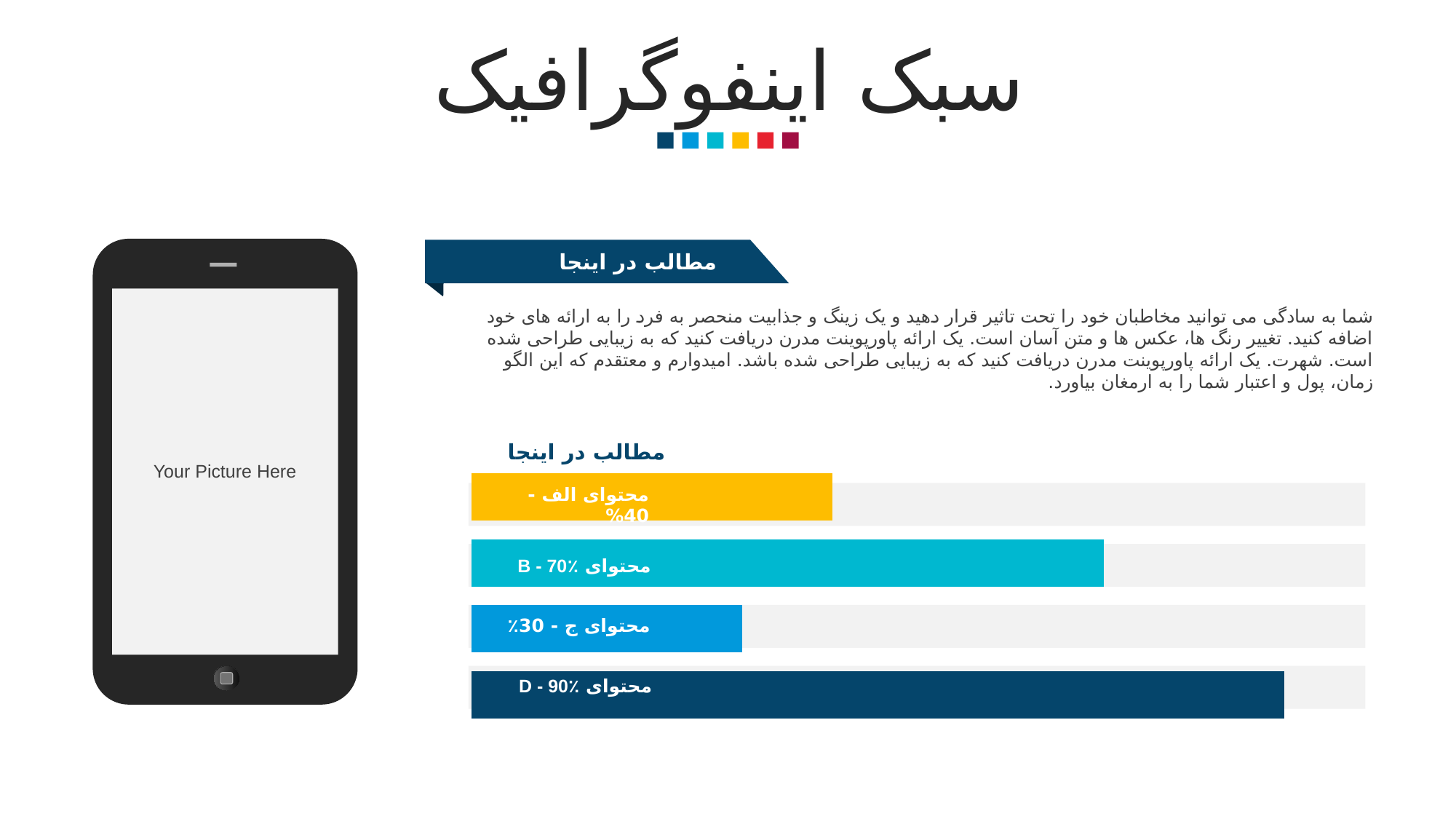

سبک اینفوگرافیک
مطالب در اینجا

شما به سادگی می توانید مخاطبان خود را تحت تاثیر قرار دهید و یک زینگ و جذابیت منحصر به فرد را به ارائه های خود اضافه کنید. تغییر رنگ ها، عکس ها و متن آسان است. یک ارائه پاورپوینت مدرن دریافت کنید که به زیبایی طراحی شده است. شهرت. یک ارائه پاورپوینت مدرن دریافت کنید که به زیبایی طراحی شده باشد. امیدوارم و معتقدم که این الگو زمان، پول و اعتبار شما را به ارمغان بیاورد.
مطالب در اینجا

### Chart

| Category |  |
|---|---|
محتوای الف - 40%

محتوای B - 70٪

محتوای ج - 30٪

محتوای D - 90٪